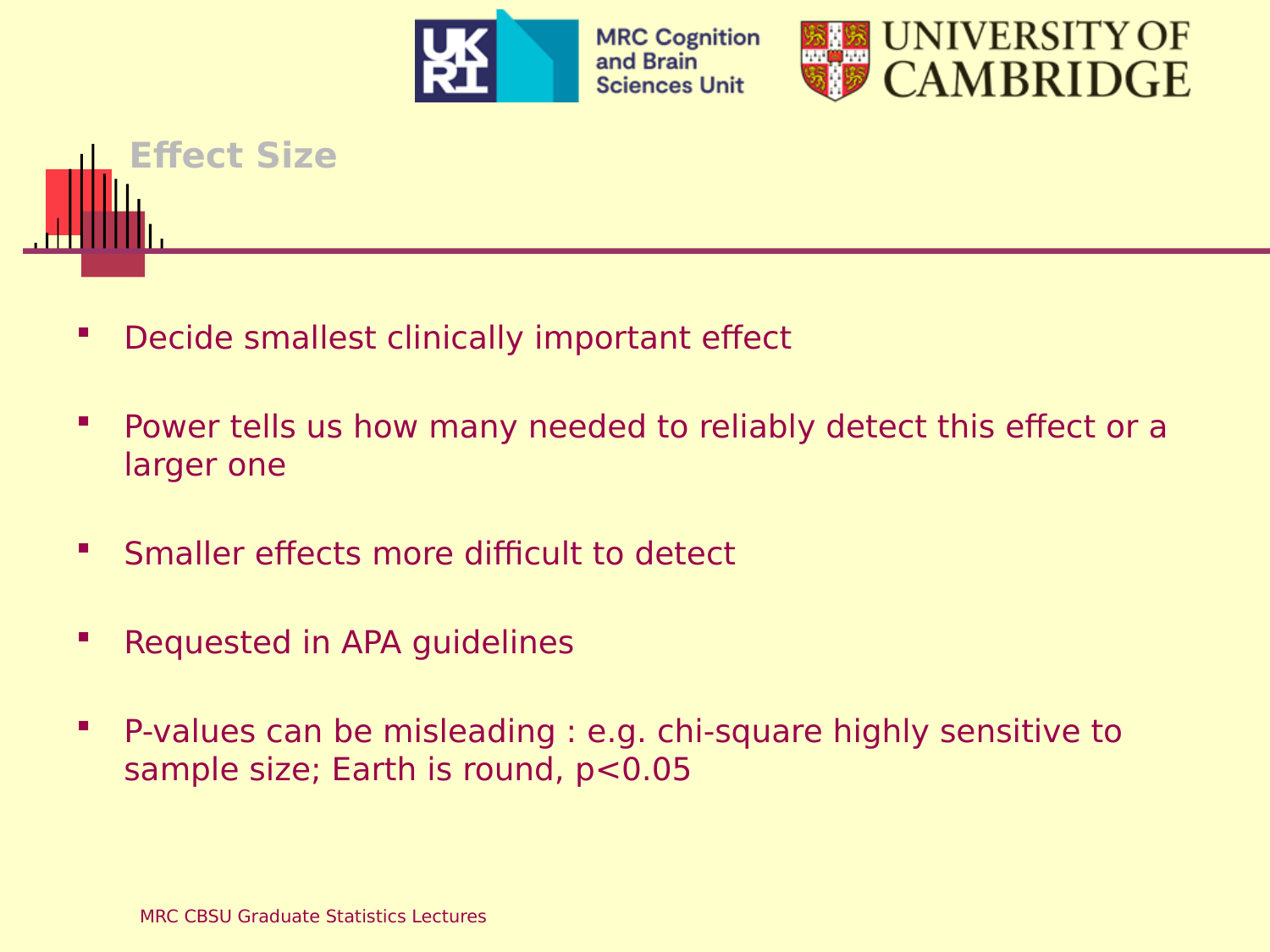

# Effect Size

Decide smallest clinically important effect

Power tells us how many needed to reliably detect this effect or a larger one

Smaller effects more difficult to detect

Requested in APA guidelines

P-values can be misleading : e.g. chi-square highly sensitive to sample size; Earth is round, p<0.05

MRC CBSU Graduate Statistics Lectures